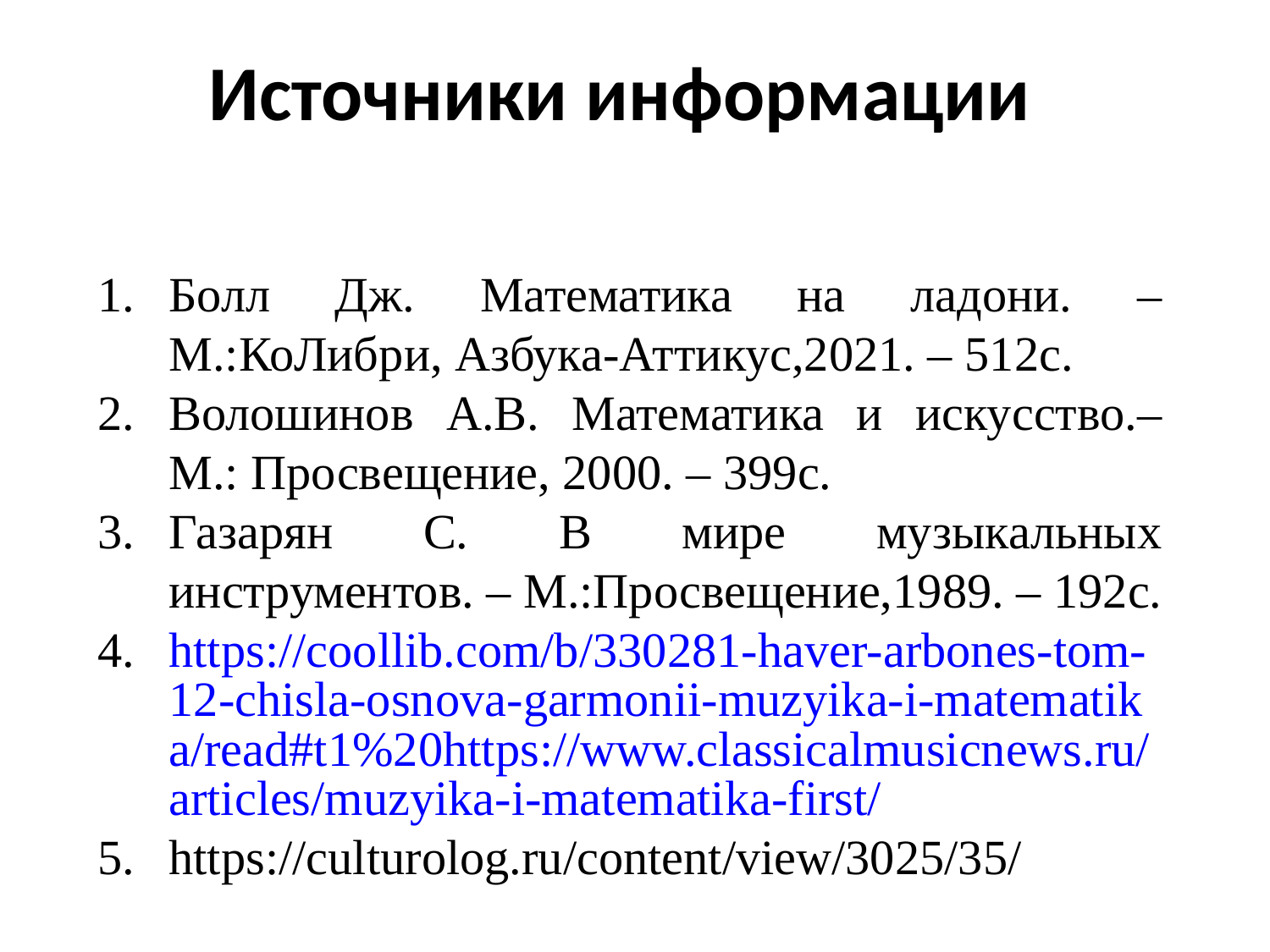

# Источники информации
Болл Дж. Математика на ладони. – М.:КоЛибри, Азбука-Аттикус,2021. – 512с.
Волошинов А.В. Математика и искусство.– М.: Просвещение, 2000. – 399с.
Газарян С. В мире музыкальных инструментов. – М.:Просвещение,1989. – 192с.
https://coollib.com/b/330281-haver-arbones-tom-12-chisla-osnova-garmonii-muzyika-i-matematika/read#t1%20https://www.classicalmusicnews.ru/articles/muzyika-i-matematika-first/
https://culturolog.ru/content/view/3025/35/